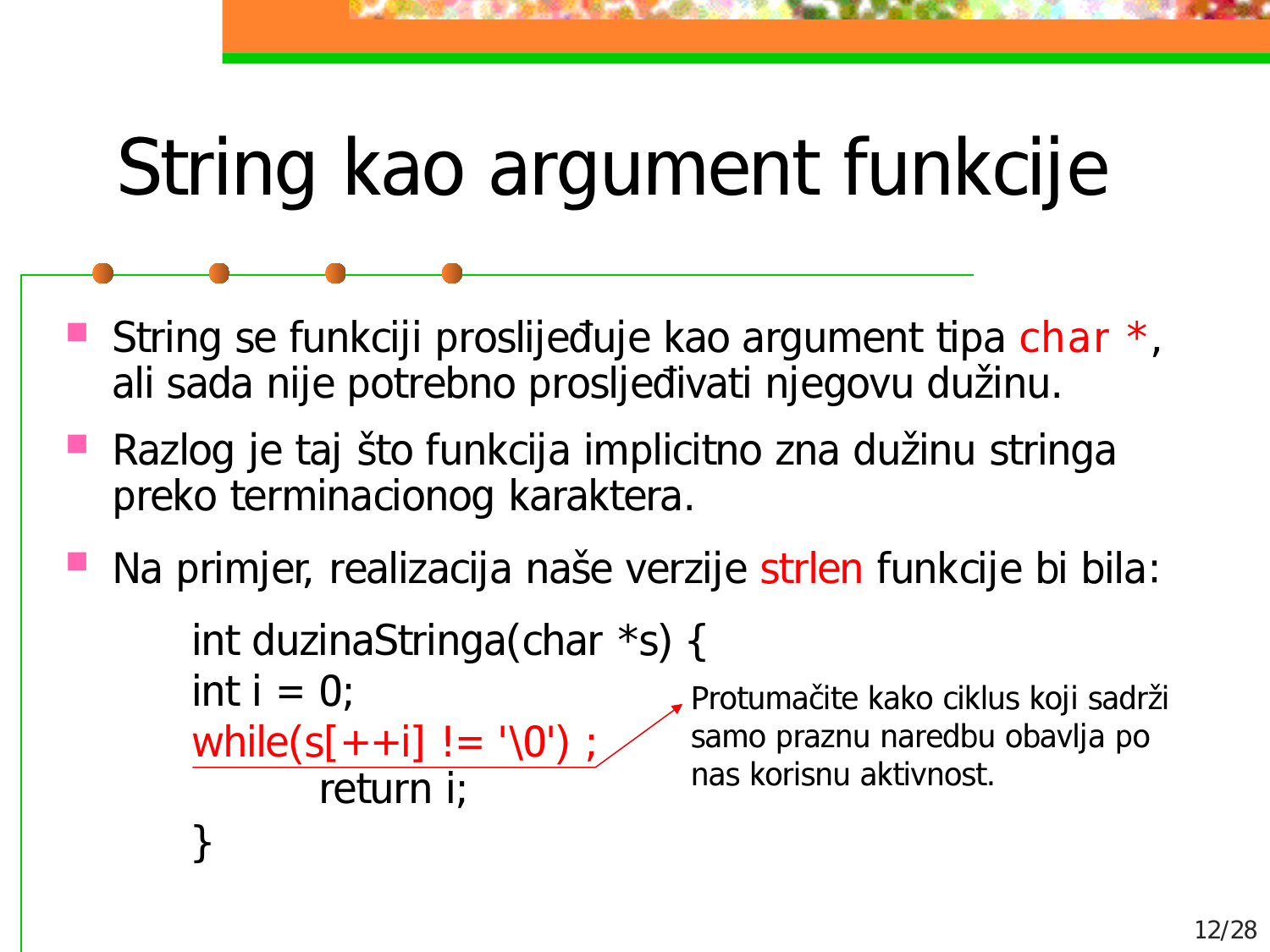

# String kao argument funkcije
String se funkciji proslijeđuje kao argument tipa char *, ali sada nije potrebno prosljeđivati njegovu dužinu.
Razlog je taj što funkcija implicitno zna dužinu stringa preko terminacionog karaktera.
Na primjer, realizacija naše verzije strlen funkcije bi bila:
	int duzinaStringa(char *s) {
	int i = 0;
	while(s[++i] != '\0') ;
		return i;
	}
Protumačite kako ciklus koji sadrži samo praznu naredbu obavlja po nas korisnu aktivnost.

12/28